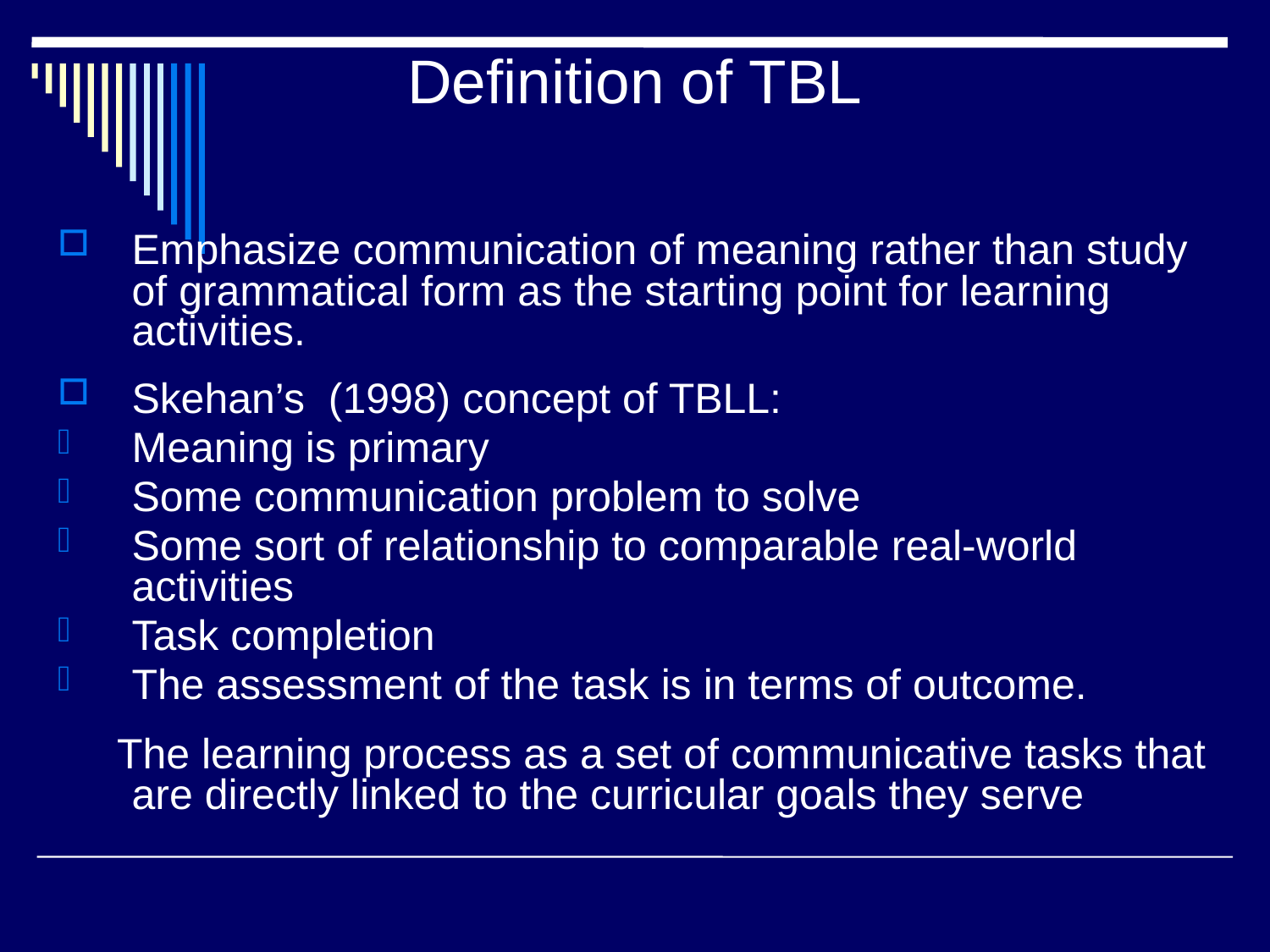

Definition of TBL
Emphasize communication of meaning rather than study of grammatical form as the starting point for learning activities.

Skehan’s  (1998) concept of TBLL:
Meaning is primary
Some communication problem to solve
Some sort of relationship to comparable real-world activities
Task completion
The assessment of the task is in terms of outcome.

     The learning process as a set of communicative tasks that are directly linked to the curricular goals they serve